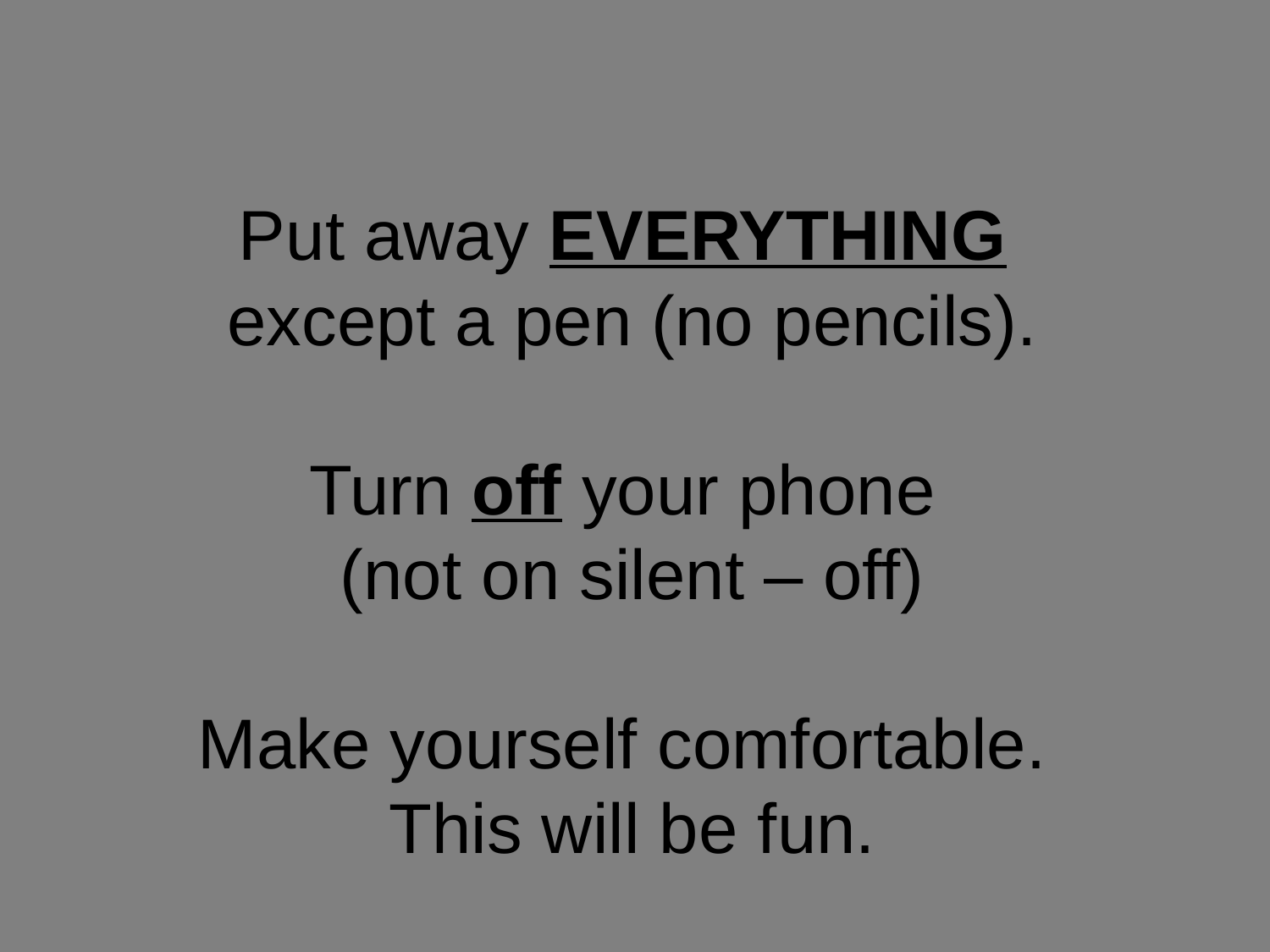

# Put away EVERYTHING except a pen (no pencils). Turn off your phone (not on silent – off) Make yourself comfortable. This will be fun.